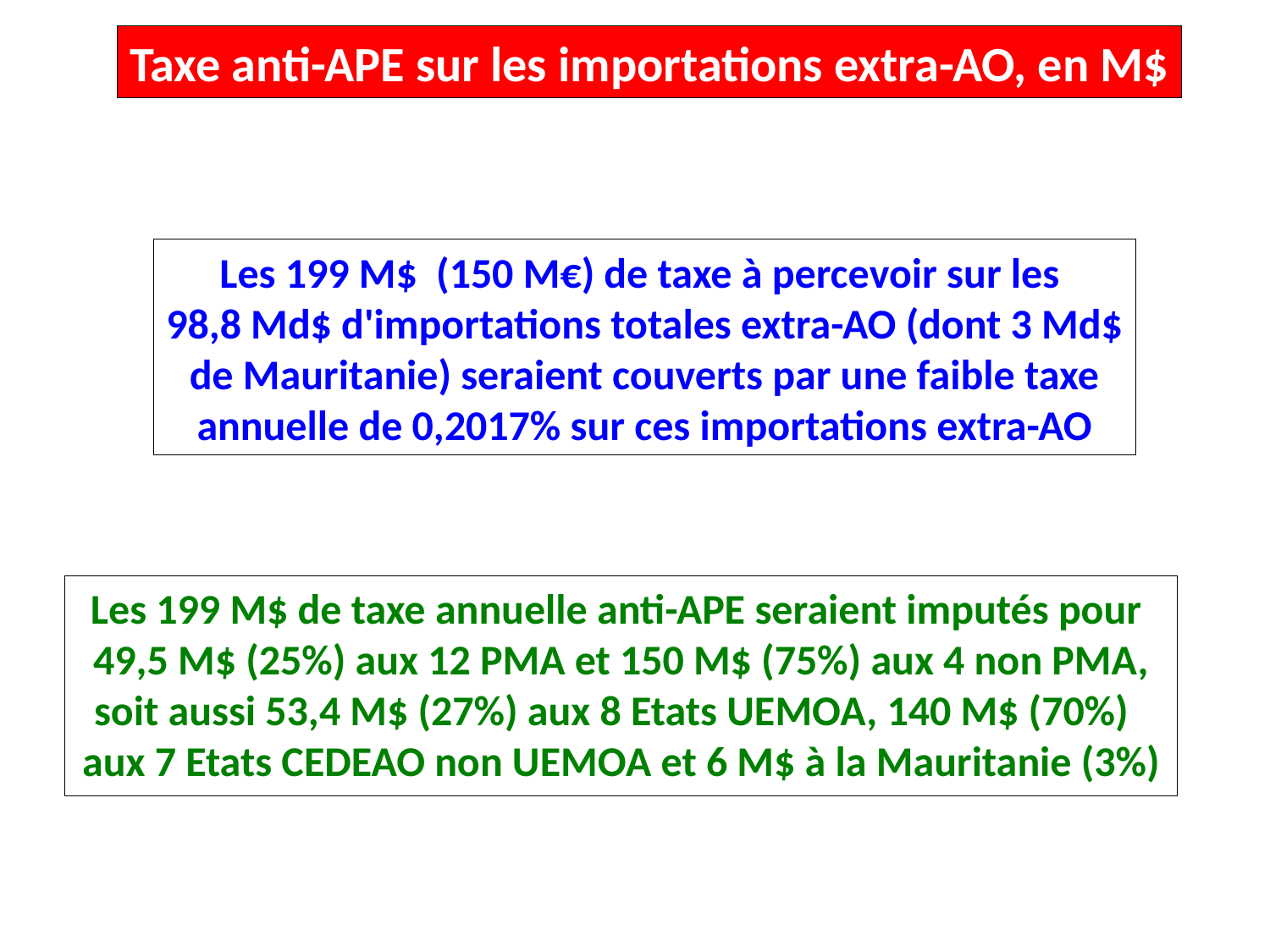

Taxe anti-APE sur les importations extra-AO, en M$
Les 199 M$  (150 M€) de taxe à percevoir sur les
98,8 Md$ d'importations totales extra-AO (dont 3 Md$
de Mauritanie) seraient couverts par une faible taxe
annuelle de 0,2017% sur ces importations extra-AO
Les 199 M$ de taxe annuelle anti-APE seraient imputés pour
49,5 M$ (25%) aux 12 PMA et 150 M$ (75%) aux 4 non PMA,
soit aussi 53,4 M$ (27%) aux 8 Etats UEMOA, 140 M$ (70%)
aux 7 Etats CEDEAO non UEMOA et 6 M$ à la Mauritanie (3%)